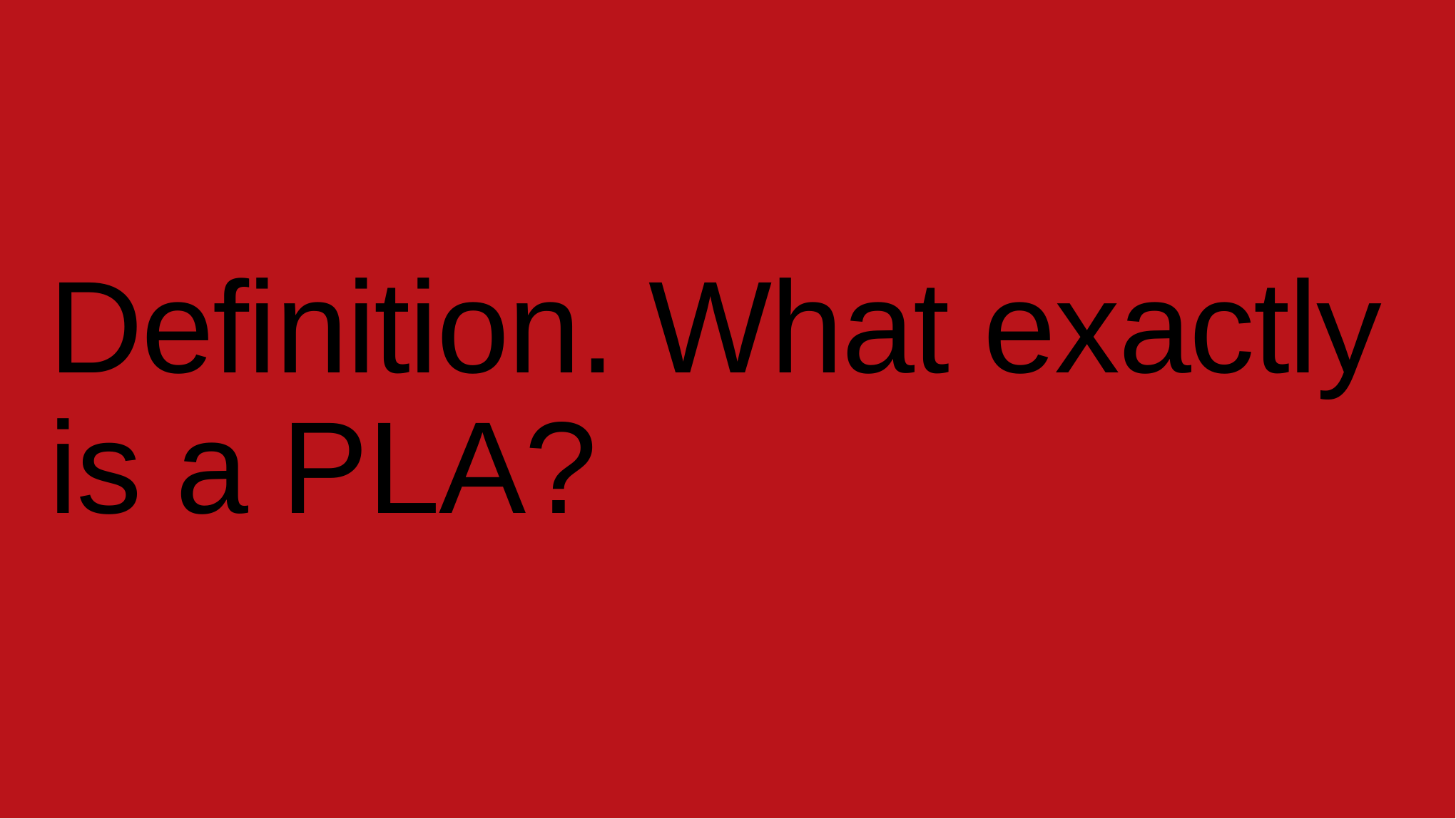

# Definition. What exactly is a PLA?